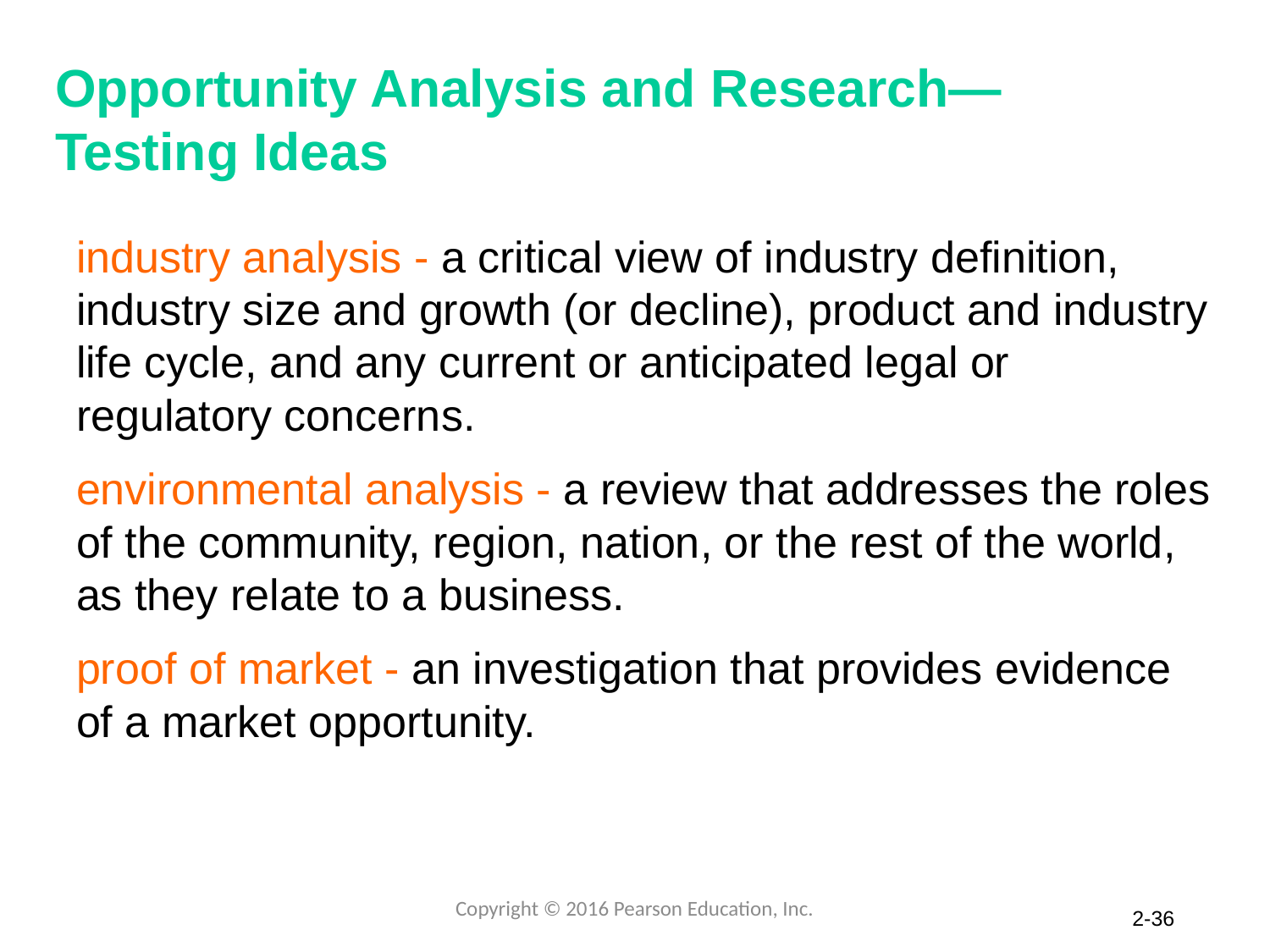

# Opportunity Analysis and Research—Testing Ideas
industry analysis - a critical view of industry definition, industry size and growth (or decline), product and industry life cycle, and any current or anticipated legal or regulatory concerns.

environmental analysis - a review that addresses the roles of the community, region, nation, or the rest of the world, as they relate to a business.

proof of market - an investigation that provides evidence of a market opportunity.
Copyright © 2016 Pearson Education, Inc.